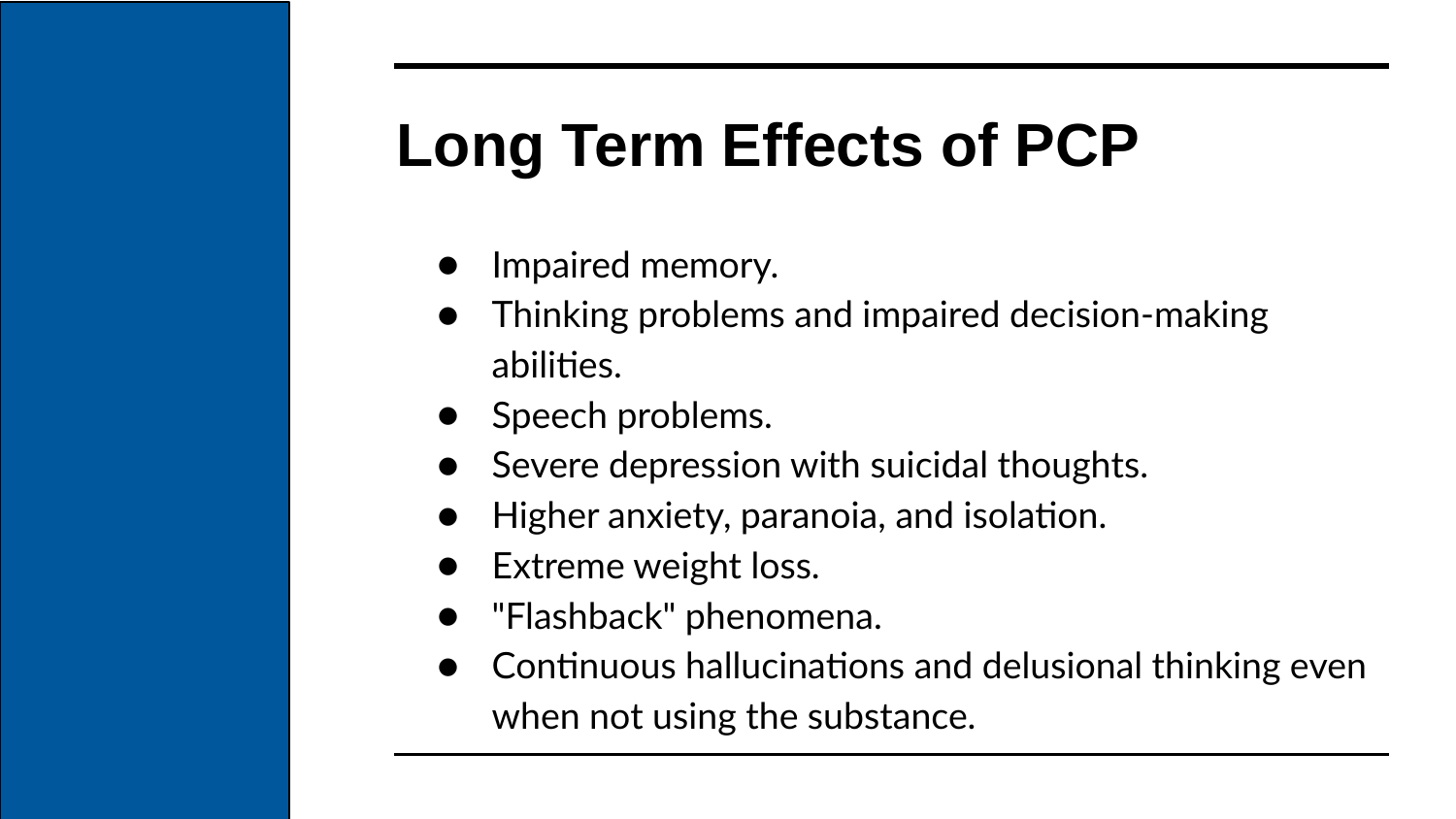

# Long Term Effects of PCP
Impaired memory.
Thinking problems and impaired decision-making abilities.
Speech problems.
Severe depression with suicidal thoughts.
Higher anxiety, paranoia, and isolation.
Extreme weight loss.
"Flashback" phenomena.
Continuous hallucinations and delusional thinking even when not using the substance.